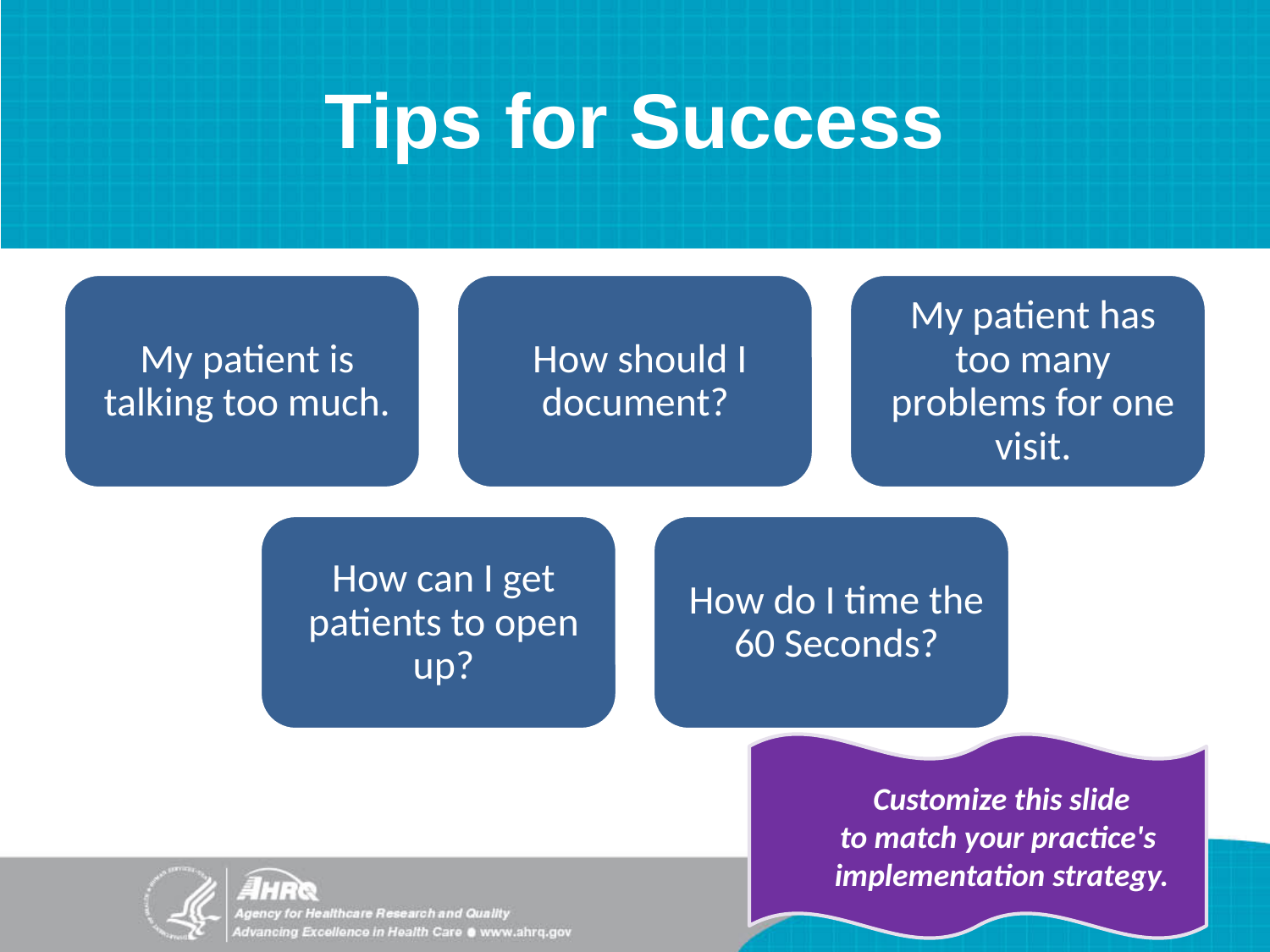

# Tips for Success
My patient is talking too much.
How should I document?
My patient has too many problems for one visit.
How can I get patients to open up?
How do I time the 60 Seconds?
Customize this slide to match your practice's 
implementation strategy.